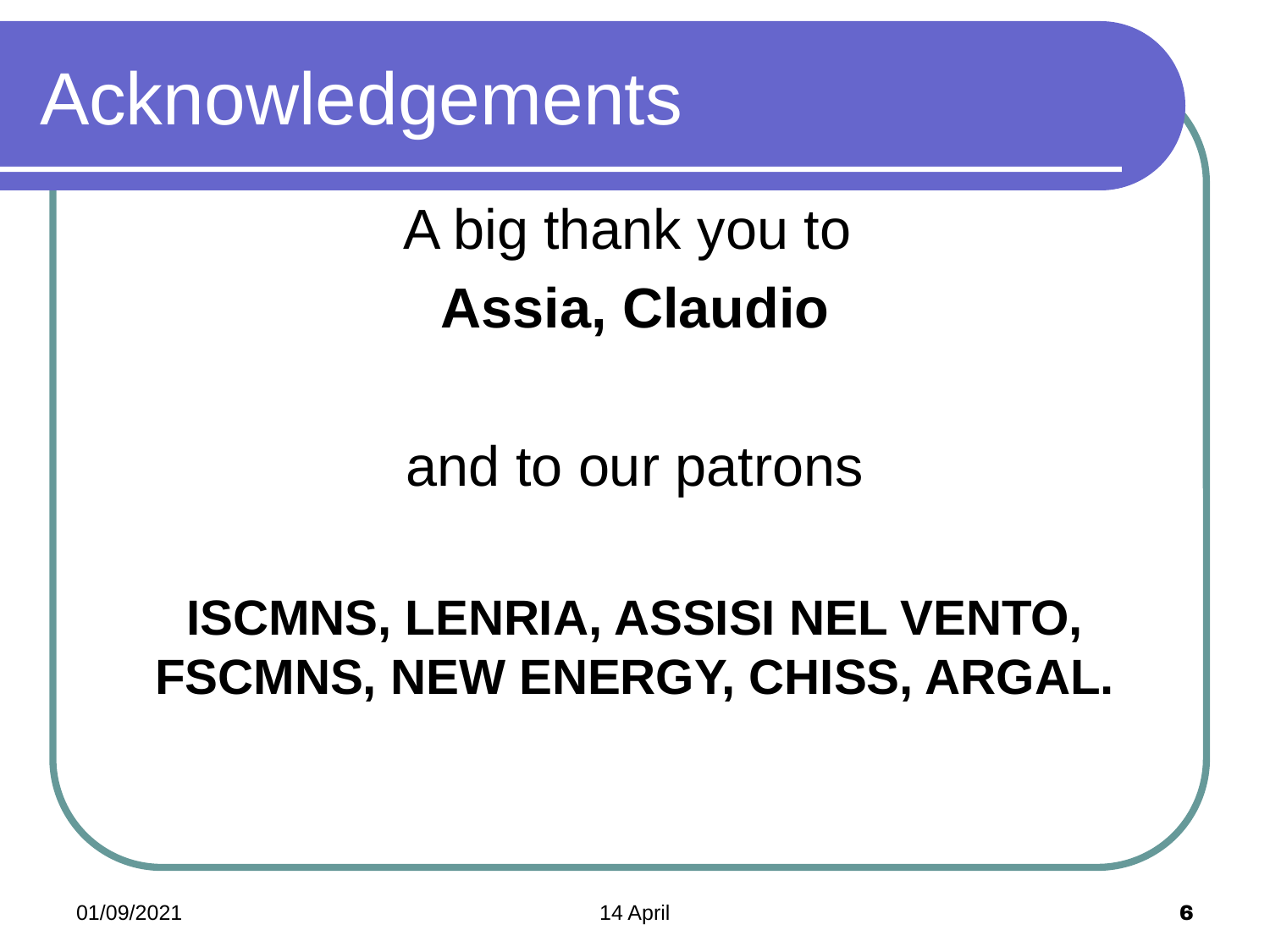

# Acknowledgements
A big thank you to
Assia, Claudio

and to our patrons

ISCMNS, LENRIA, ASSISI NEL VENTO, FSCMNS, NEW ENERGY, CHISS, ARGAL.
01/09/2021
14 April
6